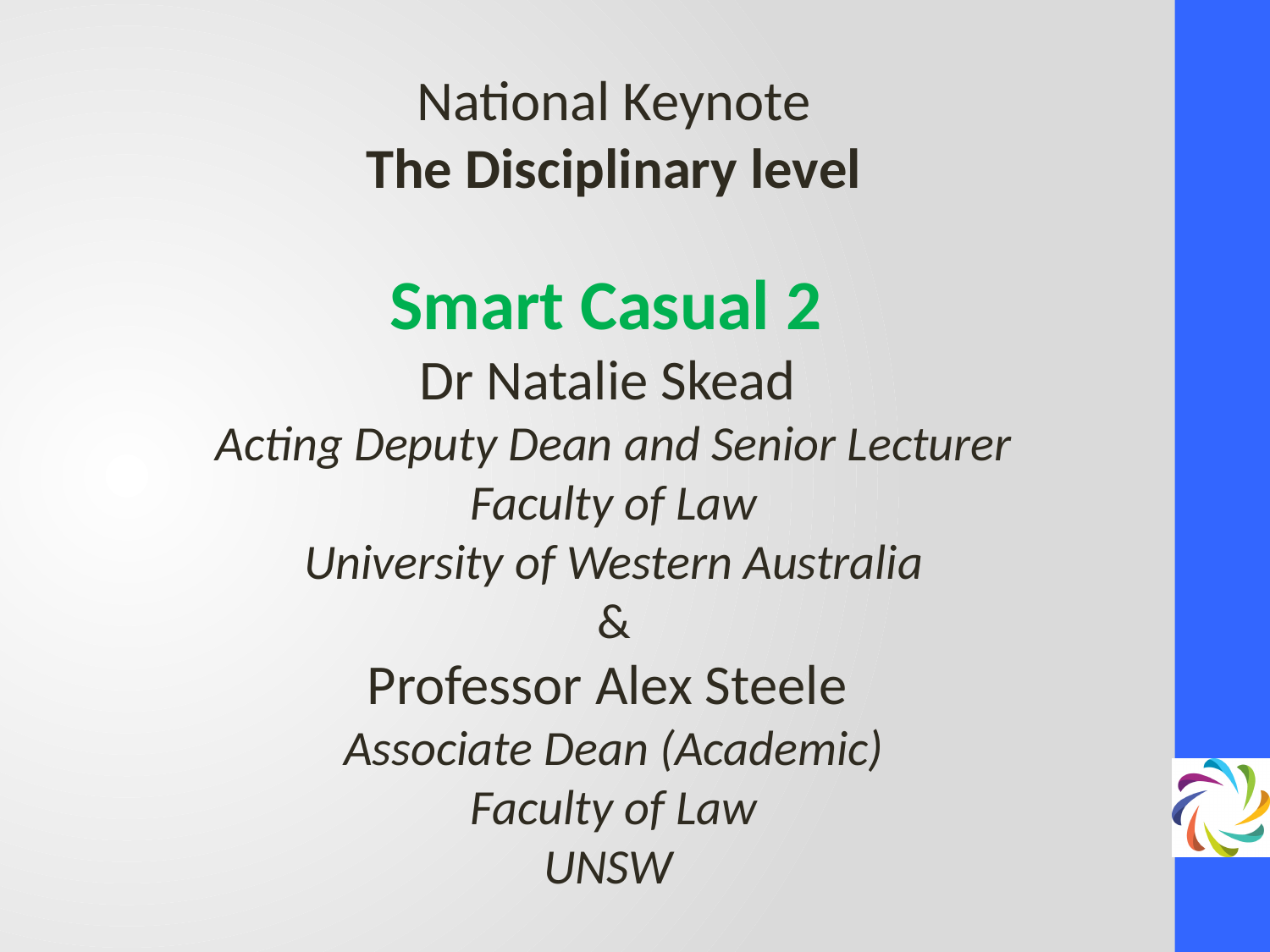

National Keynote
The Disciplinary level

Smart Casual 2
Dr Natalie Skead
Acting Deputy Dean and Senior Lecturer
Faculty of Law
University of Western Australia
&
Professor Alex Steele
Associate Dean (Academic)
Faculty of Law
UNSW